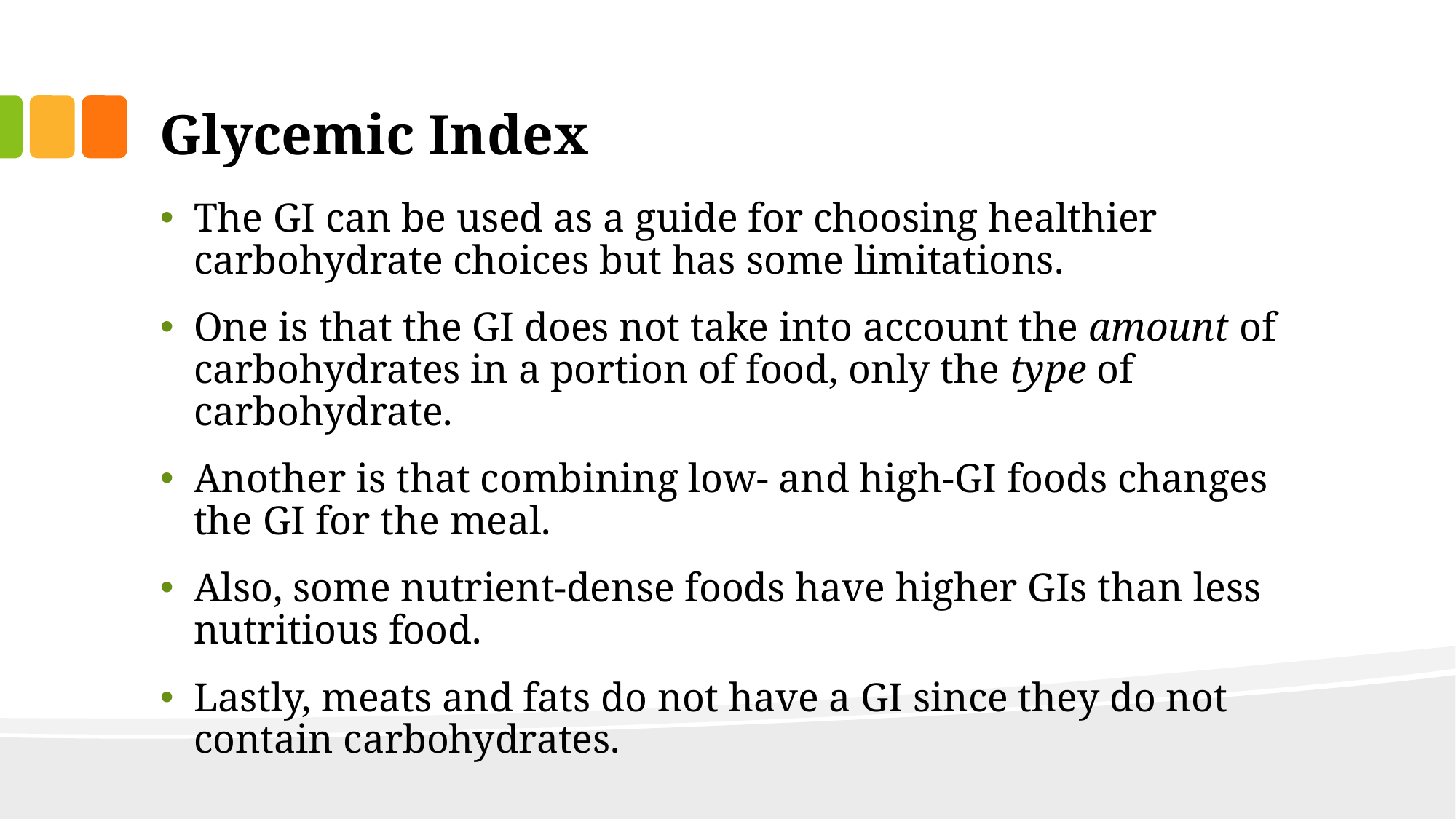

# Glycemic Index
The GI can be used as a guide for choosing healthier carbohydrate choices but has some limitations.
One is that the GI does not take into account the amount of carbohydrates in a portion of food, only the type of carbohydrate.
Another is that combining low- and high-GI foods changes the GI for the meal.
Also, some nutrient-dense foods have higher GIs than less nutritious food.
Lastly, meats and fats do not have a GI since they do not contain carbohydrates.